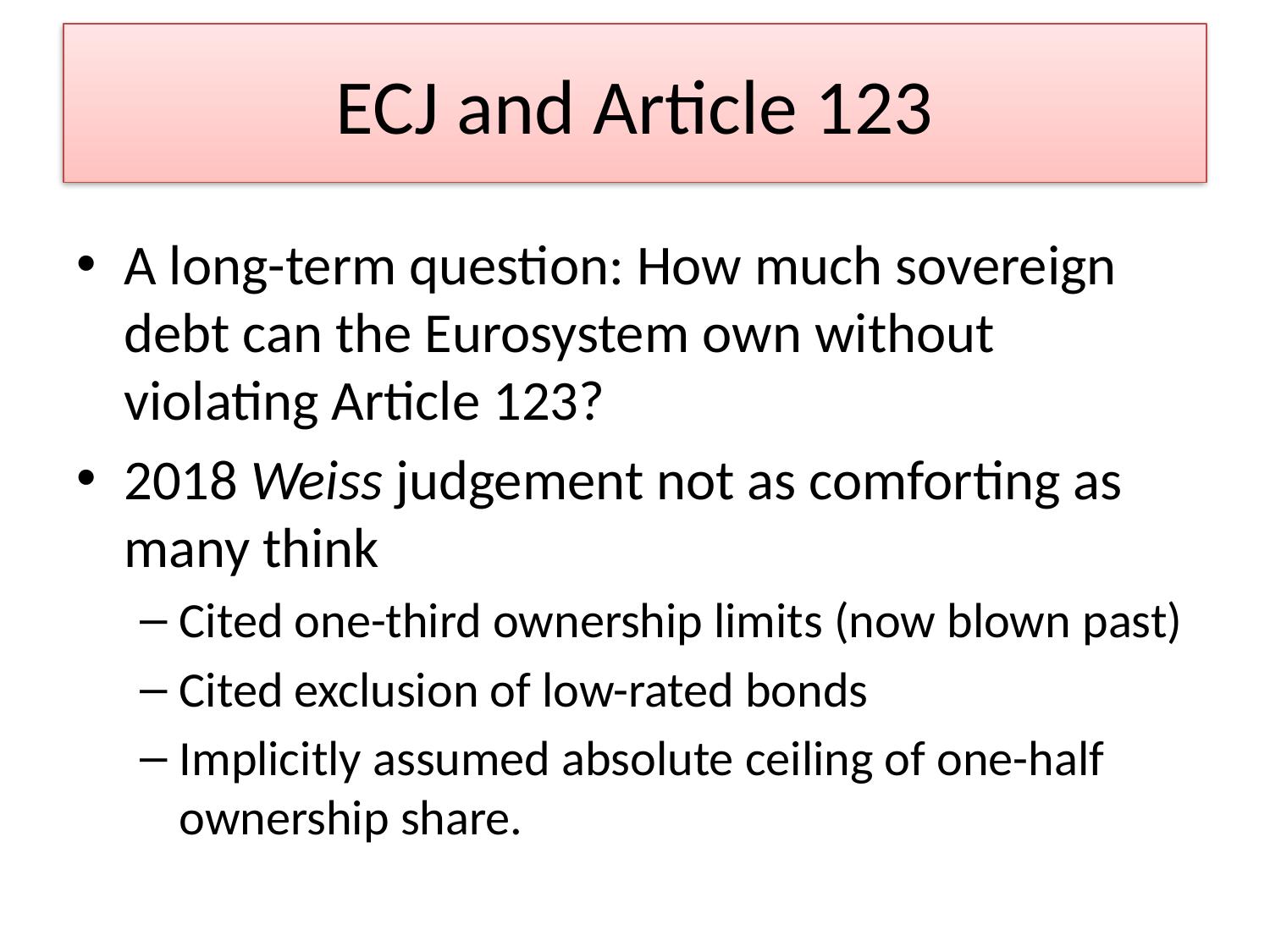

# ECJ and Article 123
A long-term question: How much sovereign debt can the Eurosystem own without violating Article 123?
2018 Weiss judgement not as comforting as many think
Cited one-third ownership limits (now blown past)
Cited exclusion of low-rated bonds
Implicitly assumed absolute ceiling of one-half ownership share.